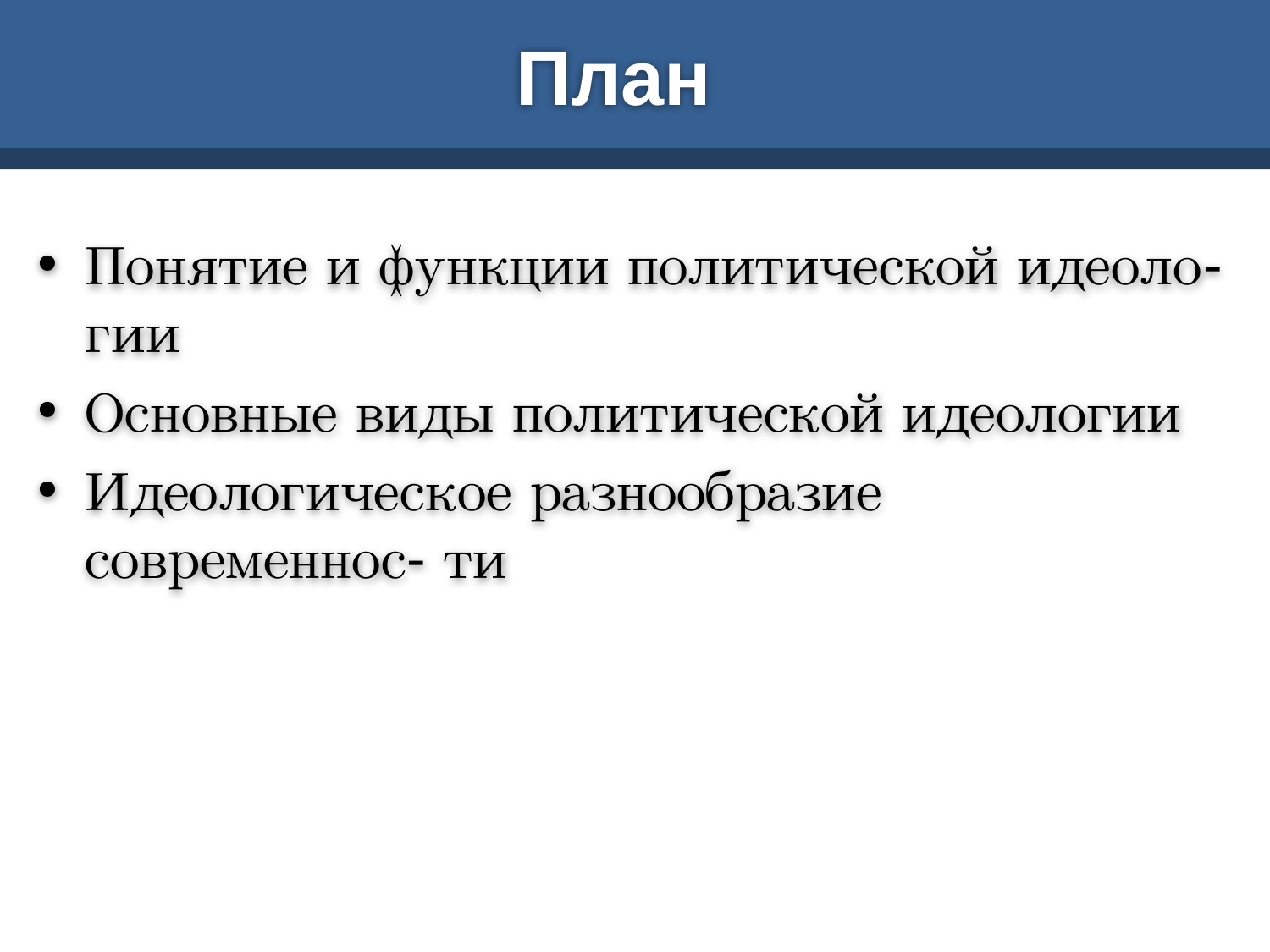

# План
Понятие и функции политической идеоло- гии
Основные виды политической идеологии
Идеологическое разнообразие современнос- ти